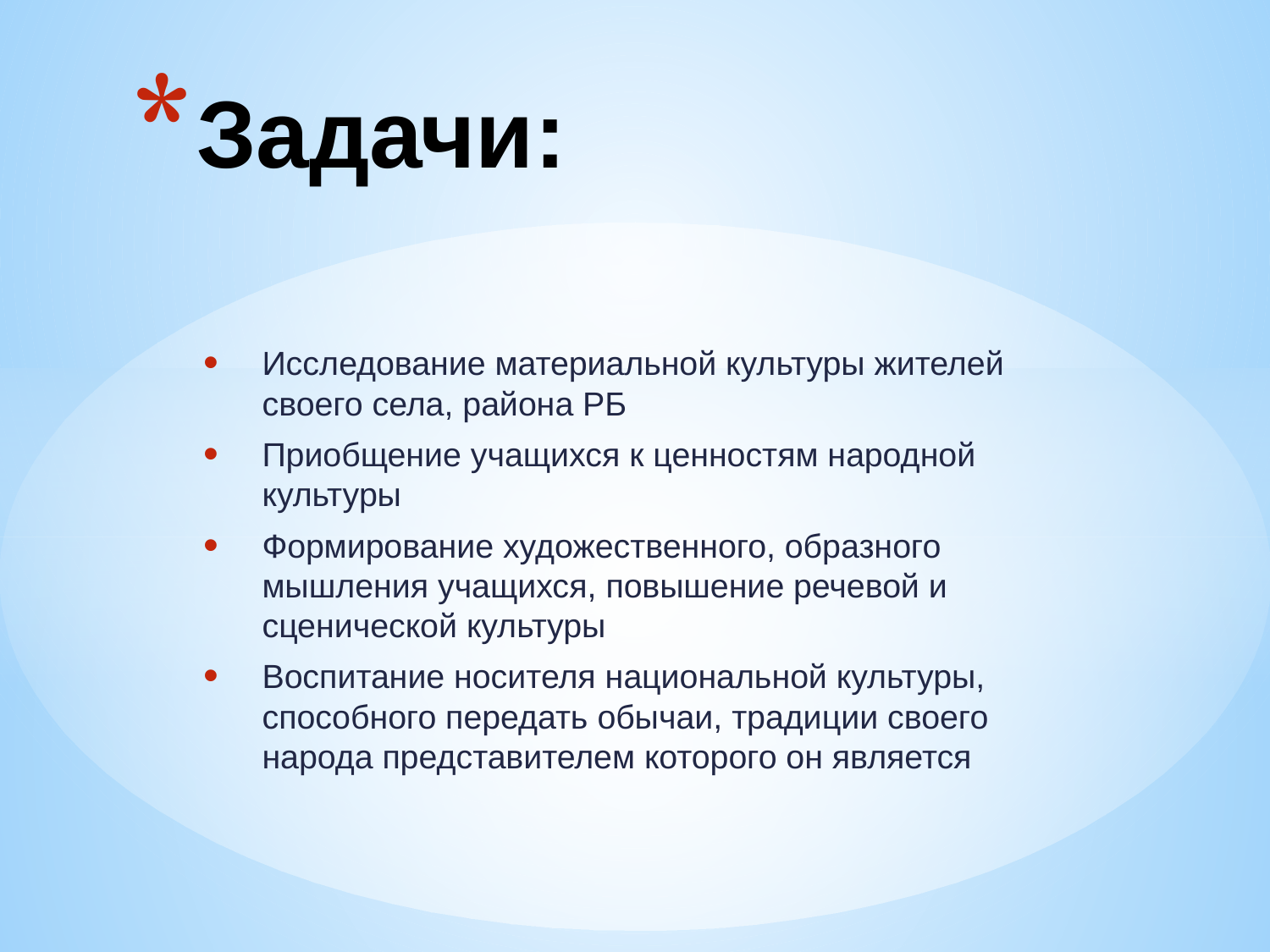

# Задачи:
Исследование материальной культуры жителей своего села, района РБ
Приобщение учащихся к ценностям народной культуры
Формирование художественного, образного мышления учащихся, повышение речевой и сценической культуры
Воспитание носителя национальной культуры, способного передать обычаи, традиции своего народа представителем которого он является